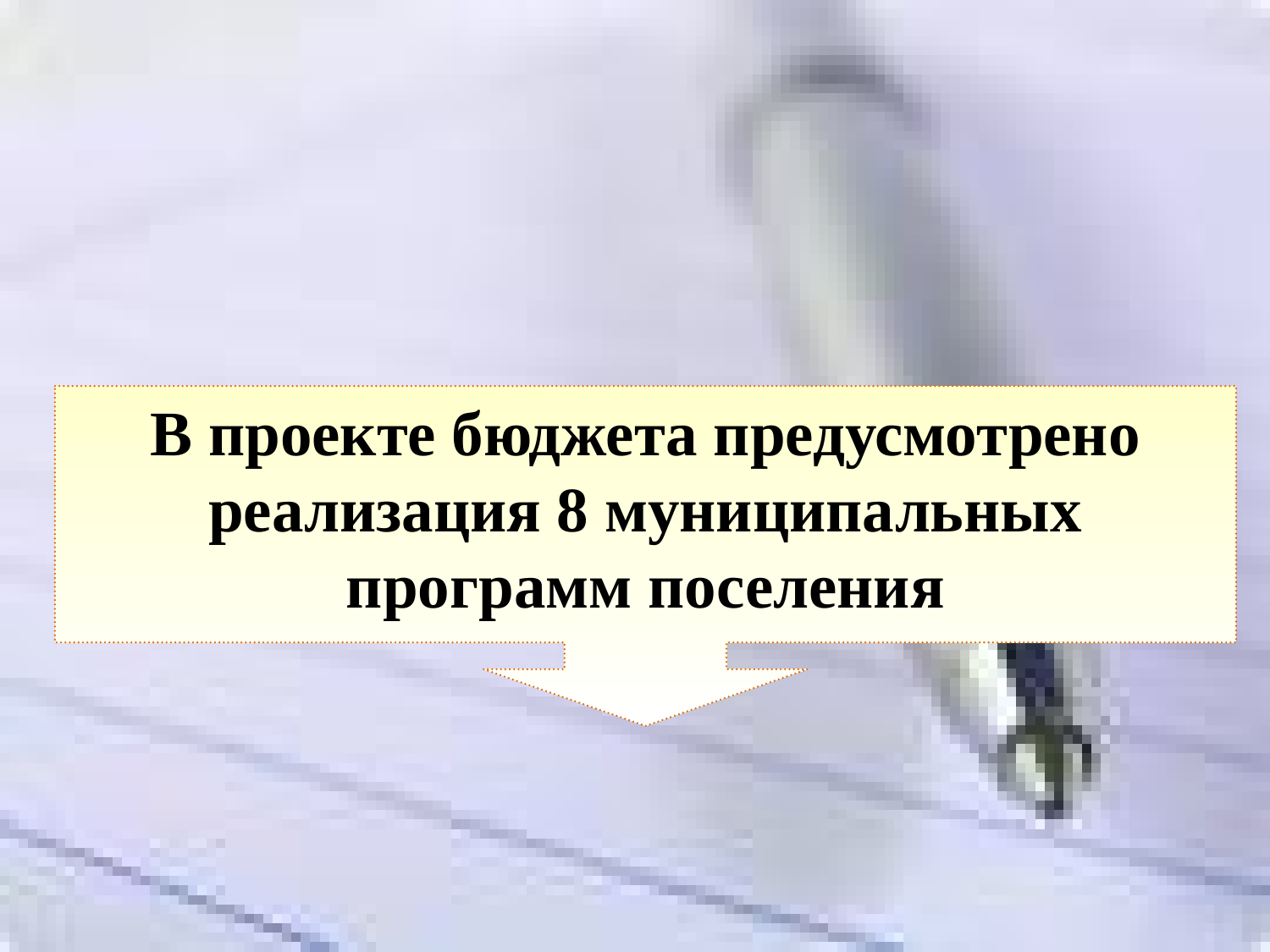

В проекте бюджета предусмотрено
реализация 8 муниципальных программ поселения